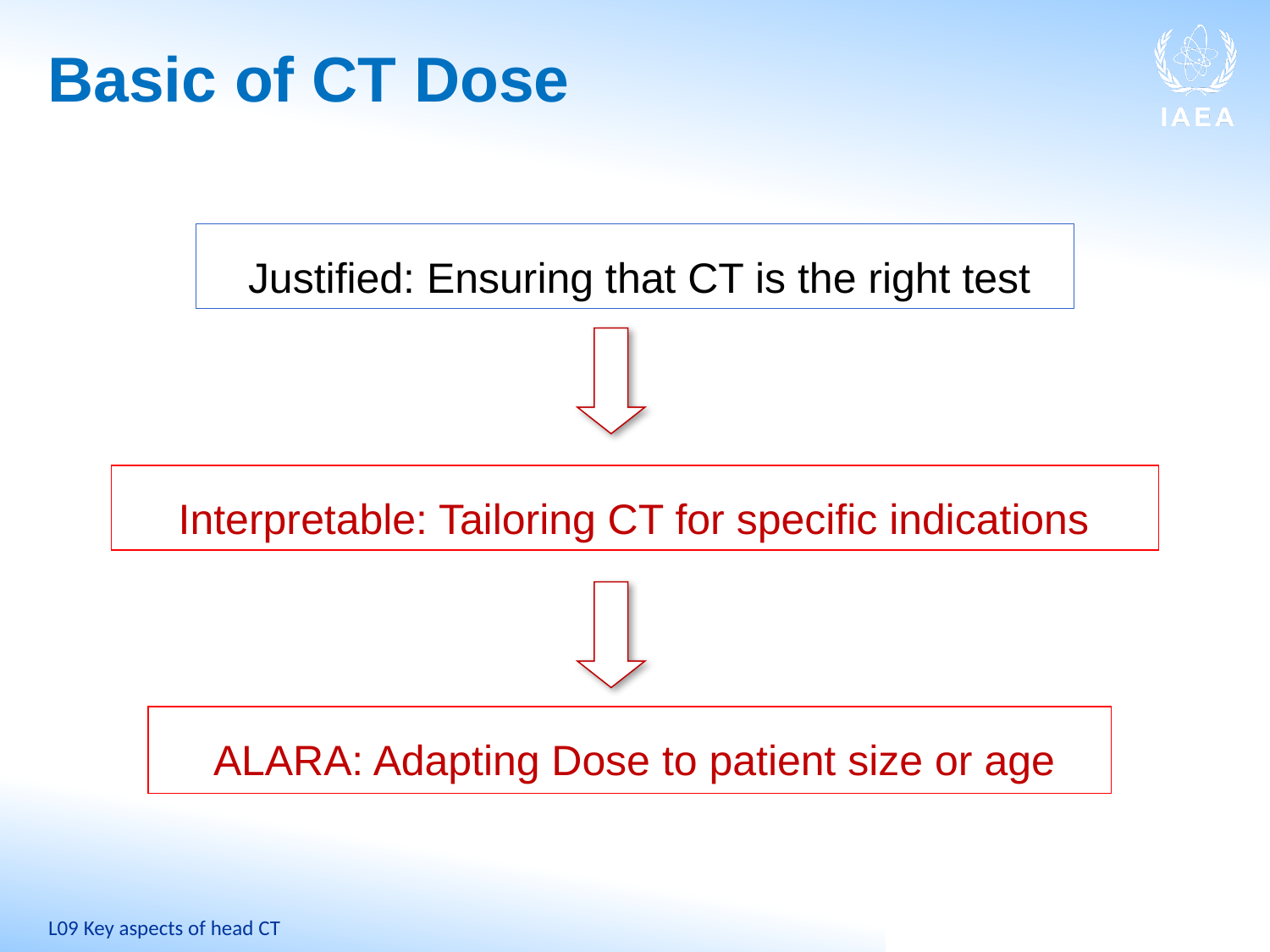

# Basic of CT Dose
Justified: Ensuring that CT is the right test

Interpretable: Tailoring CT for specific indications

ALARA: Adapting Dose to patient size or age